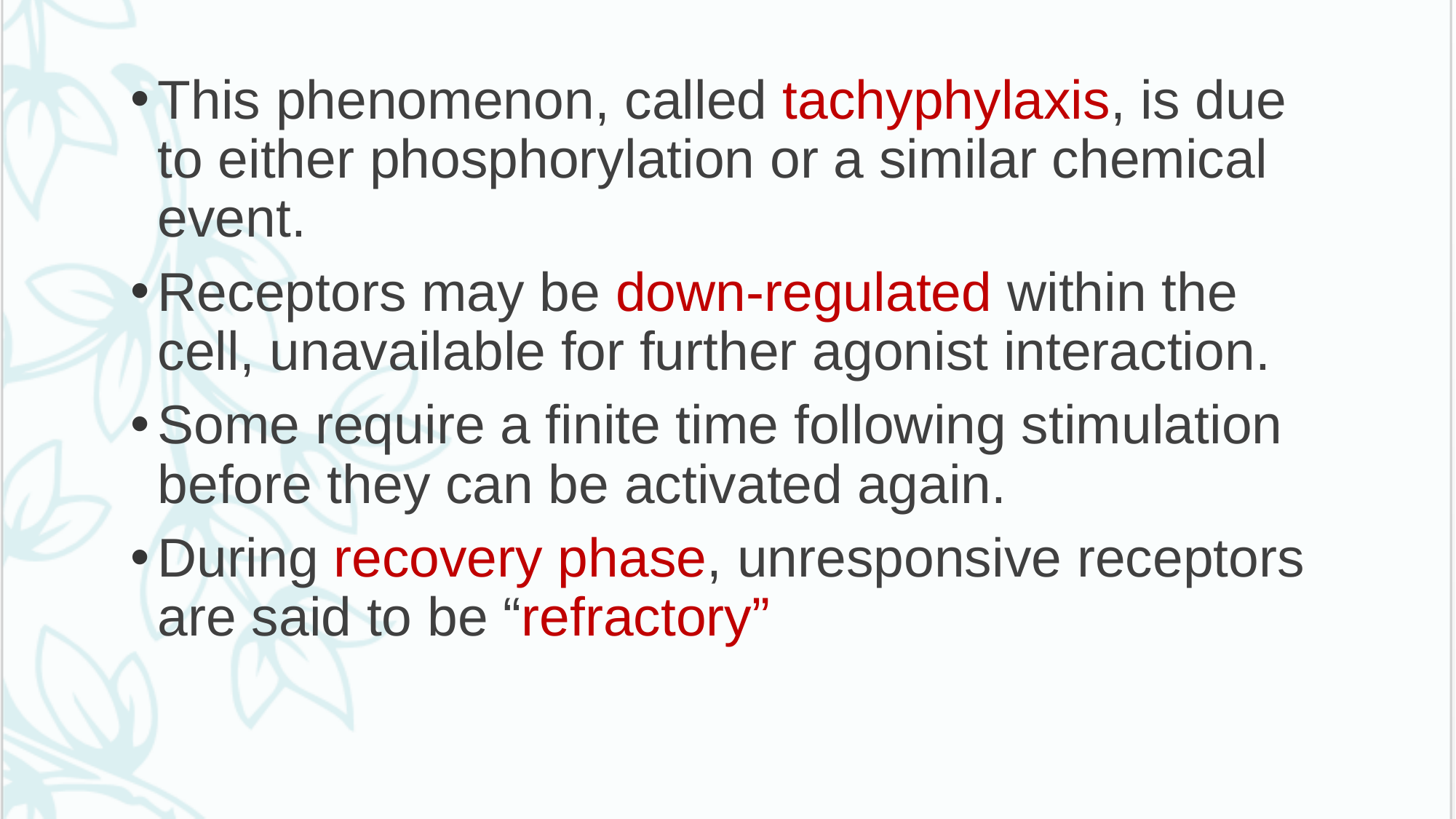

# .
This phenomenon, called tachyphylaxis, is due to either phosphorylation or a similar chemical event.
Receptors may be down-regulated within the cell, unavailable for further agonist interaction.
Some require a finite time following stimulation before they can be activated again.
During recovery phase, unresponsive receptors are said to be “refractory”